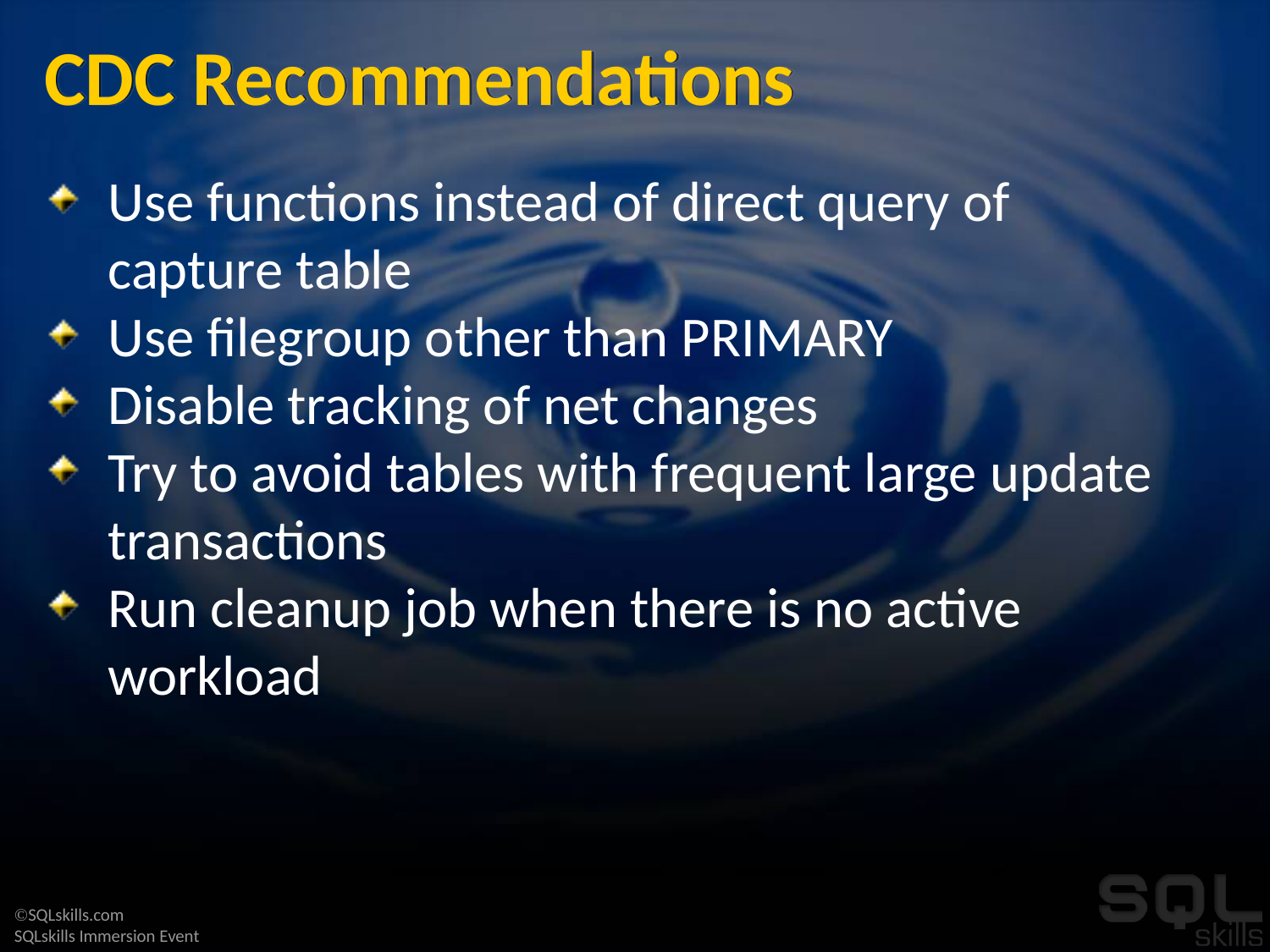

# CDC Recommendations
Use functions instead of direct query of capture table
Use filegroup other than PRIMARY
Disable tracking of net changes
Try to avoid tables with frequent large update transactions
Run cleanup job when there is no active workload